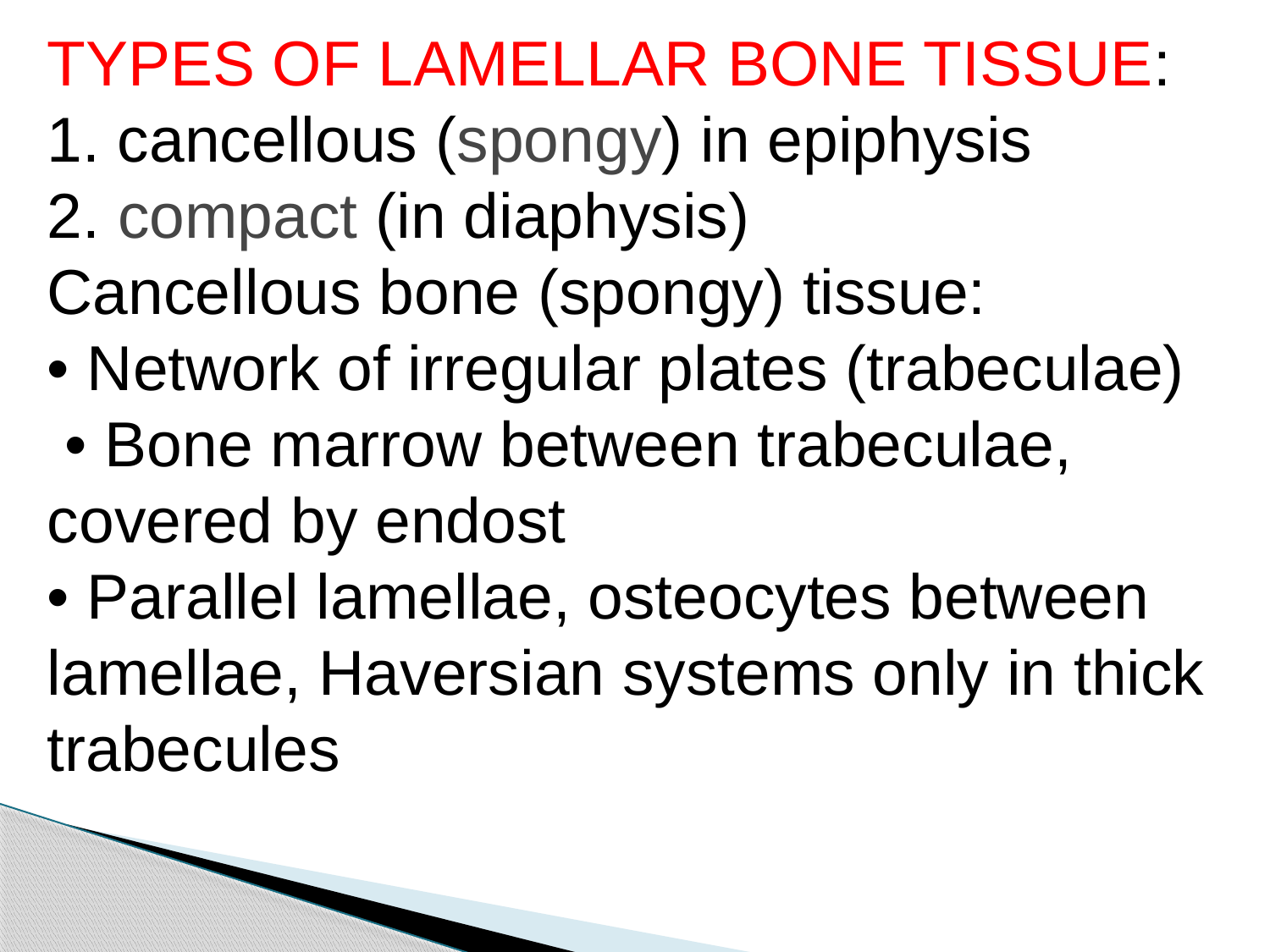

TYPES OF LAMELLAR BONE TISSUE: 1. cancellous (spongy) in epiphysis
2. compact (in diaphysis)
Cancellous bone (spongy) tissue:
• Network of irregular plates (trabeculae)
 • Bone marrow between trabeculae, covered by endost
• Parallel lamellae, osteocytes between lamellae, Haversian systems only in thick trabecules